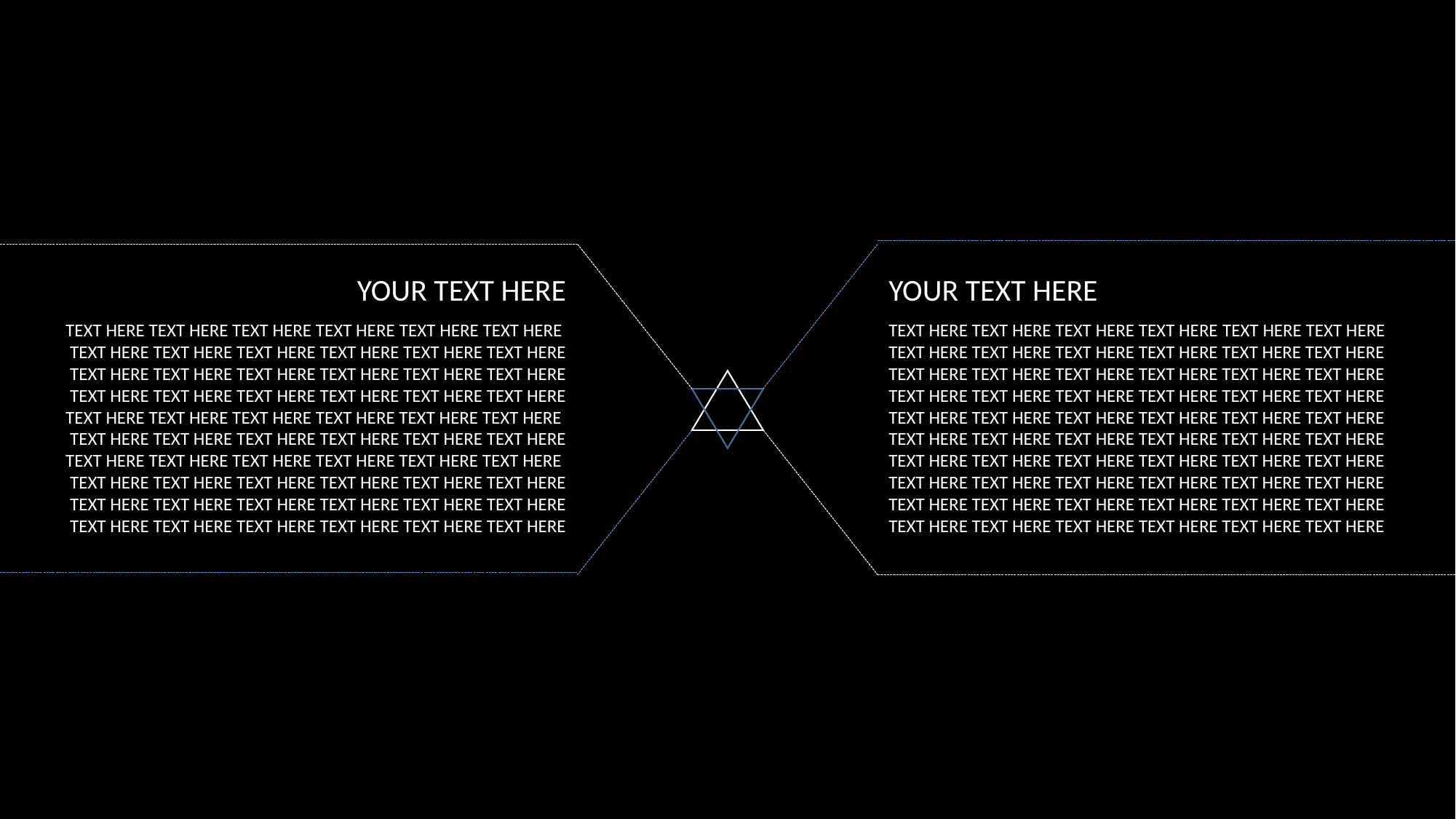

YOUR TEXT HERE
YOUR TEXT HERE
TEXT HERE TEXT HERE TEXT HERE TEXT HERE TEXT HERE TEXT HERE
TEXT HERE TEXT HERE TEXT HERE TEXT HERE TEXT HERE TEXT HERE
 TEXT HERE TEXT HERE TEXT HERE TEXT HERE TEXT HERE TEXT HERE
 TEXT HERE TEXT HERE TEXT HERE TEXT HERE TEXT HERE TEXT HERE
 TEXT HERE TEXT HERE TEXT HERE TEXT HERE TEXT HERE TEXT HERE
TEXT HERE TEXT HERE TEXT HERE TEXT HERE TEXT HERE TEXT HERE
TEXT HERE TEXT HERE TEXT HERE TEXT HERE TEXT HERE TEXT HERE
TEXT HERE TEXT HERE TEXT HERE TEXT HERE TEXT HERE TEXT HERE
 TEXT HERE TEXT HERE TEXT HERE TEXT HERE TEXT HERE TEXT HERE
 TEXT HERE TEXT HERE TEXT HERE TEXT HERE TEXT HERE TEXT HERE
TEXT HERE TEXT HERE TEXT HERE TEXT HERE TEXT HERE TEXT HERE
TEXT HERE TEXT HERE TEXT HERE TEXT HERE TEXT HERE TEXT HERE
TEXT HERE TEXT HERE TEXT HERE TEXT HERE TEXT HERE TEXT HERE
TEXT HERE TEXT HERE TEXT HERE TEXT HERE TEXT HERE TEXT HERE
TEXT HERE TEXT HERE TEXT HERE TEXT HERE TEXT HERE TEXT HERE
TEXT HERE TEXT HERE TEXT HERE TEXT HERE TEXT HERE TEXT HERE
TEXT HERE TEXT HERE TEXT HERE TEXT HERE TEXT HERE TEXT HERE
TEXT HERE TEXT HERE TEXT HERE TEXT HERE TEXT HERE TEXT HERE
TEXT HERE TEXT HERE TEXT HERE TEXT HERE TEXT HERE TEXT HERE
TEXT HERE TEXT HERE TEXT HERE TEXT HERE TEXT HERE TEXT HERE